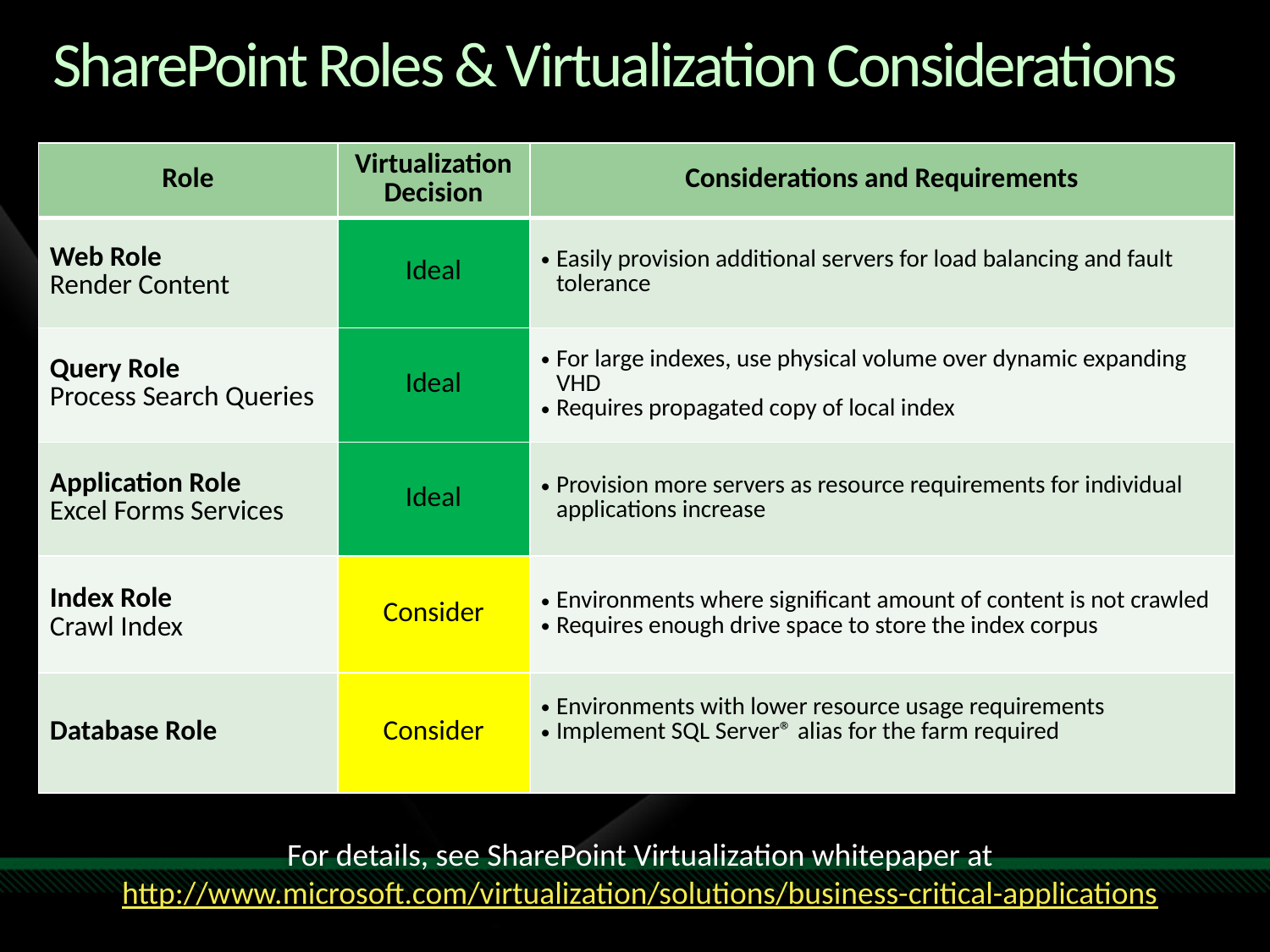

# SharePoint Roles & Virtualization Considerations
| Role | Virtualization Decision | Considerations and Requirements |
| --- | --- | --- |
| Web Role Render Content | Ideal | Easily provision additional servers for load balancing and fault tolerance |
| Query Role Process Search Queries | Ideal | For large indexes, use physical volume over dynamic expanding VHD Requires propagated copy of local index |
| Application Role Excel Forms Services | Ideal | Provision more servers as resource requirements for individual applications increase |
| Index Role Crawl Index | Consider | Environments where significant amount of content is not crawled Requires enough drive space to store the index corpus |
| Database Role | Consider | Environments with lower resource usage requirements Implement SQL Server® alias for the farm required |
For details, see SharePoint Virtualization whitepaper at
http://www.microsoft.com/virtualization/solutions/business-critical-applications